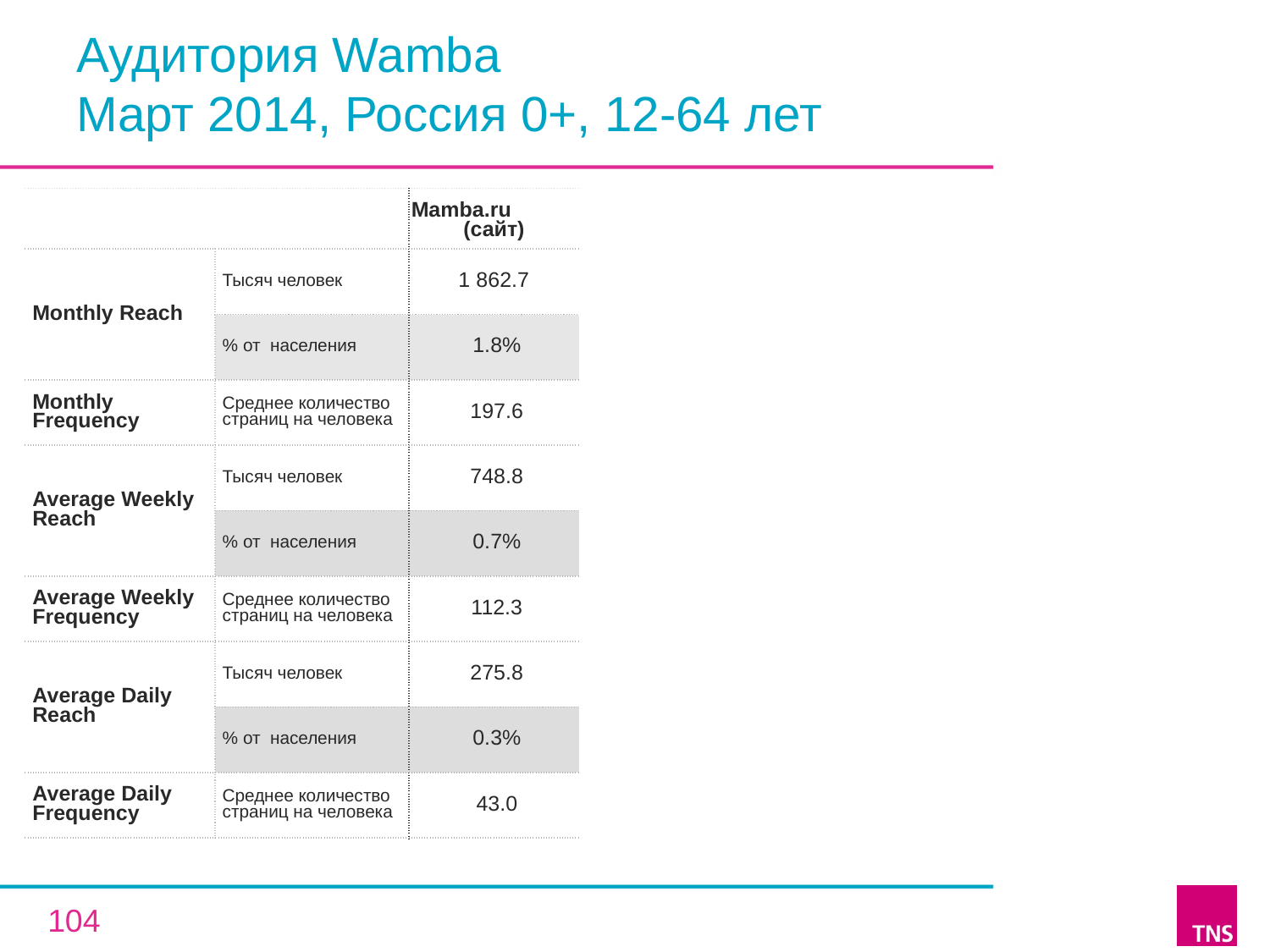

# Аудитория Wamba Март 2014, Россия 0+, 12-64 лет
|  |  | Mamba.ru (сайт) |
| --- | --- | --- |
| Monthly Reach | Тысяч человек | 1 862.7 |
|  | % от населения | 1.8% |
| Monthly Frequency | Среднее количество страниц на человека | 197.6 |
| Average Weekly Reach | Тысяч человек | 748.8 |
|  | % от населения | 0.7% |
| Average Weekly Frequency | Среднее количество страниц на человека | 112.3 |
| Average Daily Reach | Тысяч человек | 275.8 |
|  | % от населения | 0.3% |
| Average Daily Frequency | Среднее количество страниц на человека | 43.0 |

104